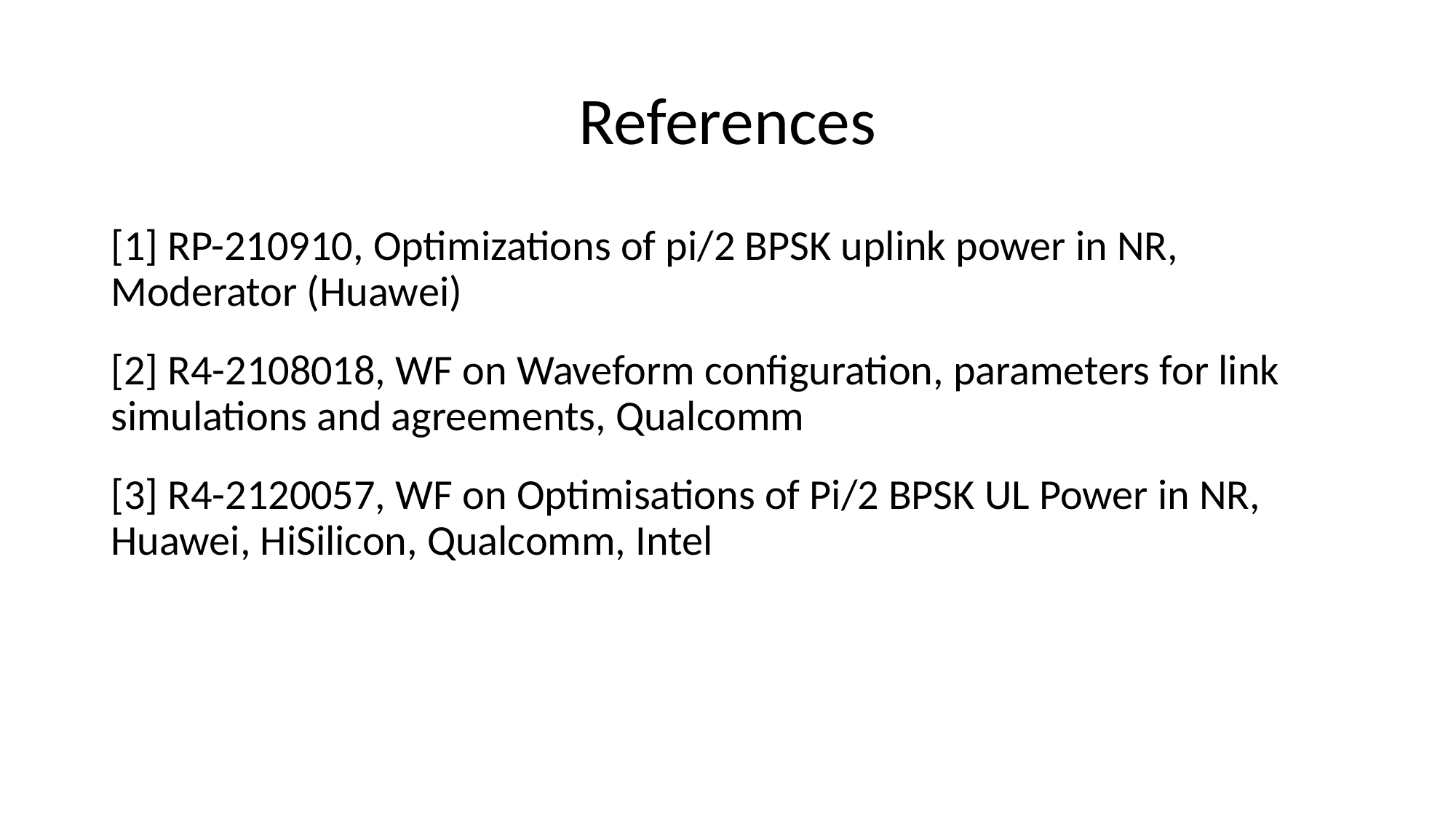

# References
[1] RP-210910, Optimizations of pi/2 BPSK uplink power in NR, Moderator (Huawei)

[2] R4-2108018, WF on Waveform configuration, parameters for link simulations and agreements, Qualcomm

[3] R4-2120057, WF on Optimisations of Pi/2 BPSK UL Power in NR, Huawei, HiSilicon, Qualcomm, Intel